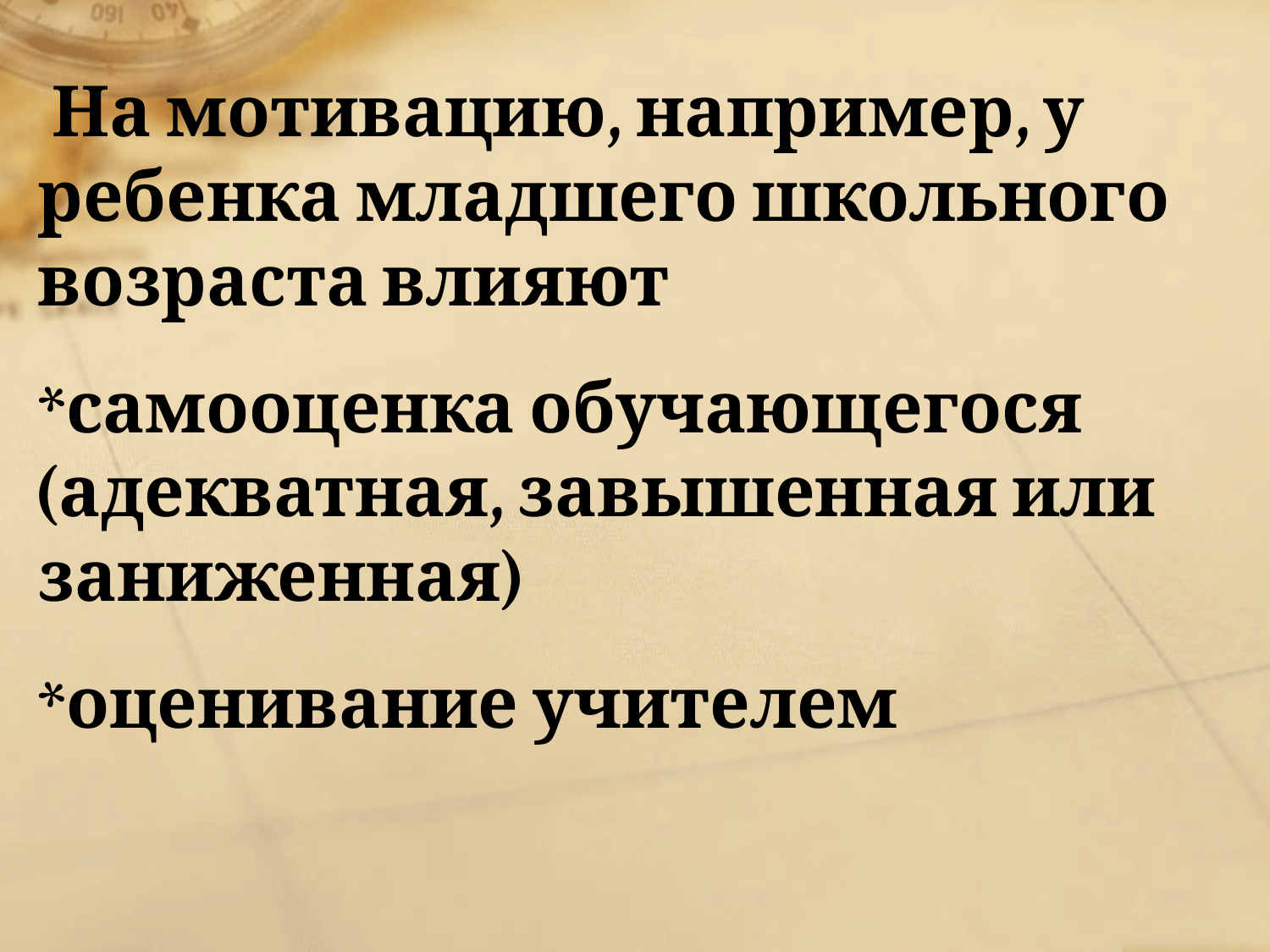

На мотивацию, например, у ребенка младшего школьного возраста влияют
*самооценка обучающегося (адекватная, завышенная или заниженная)
*оценивание учителем
#